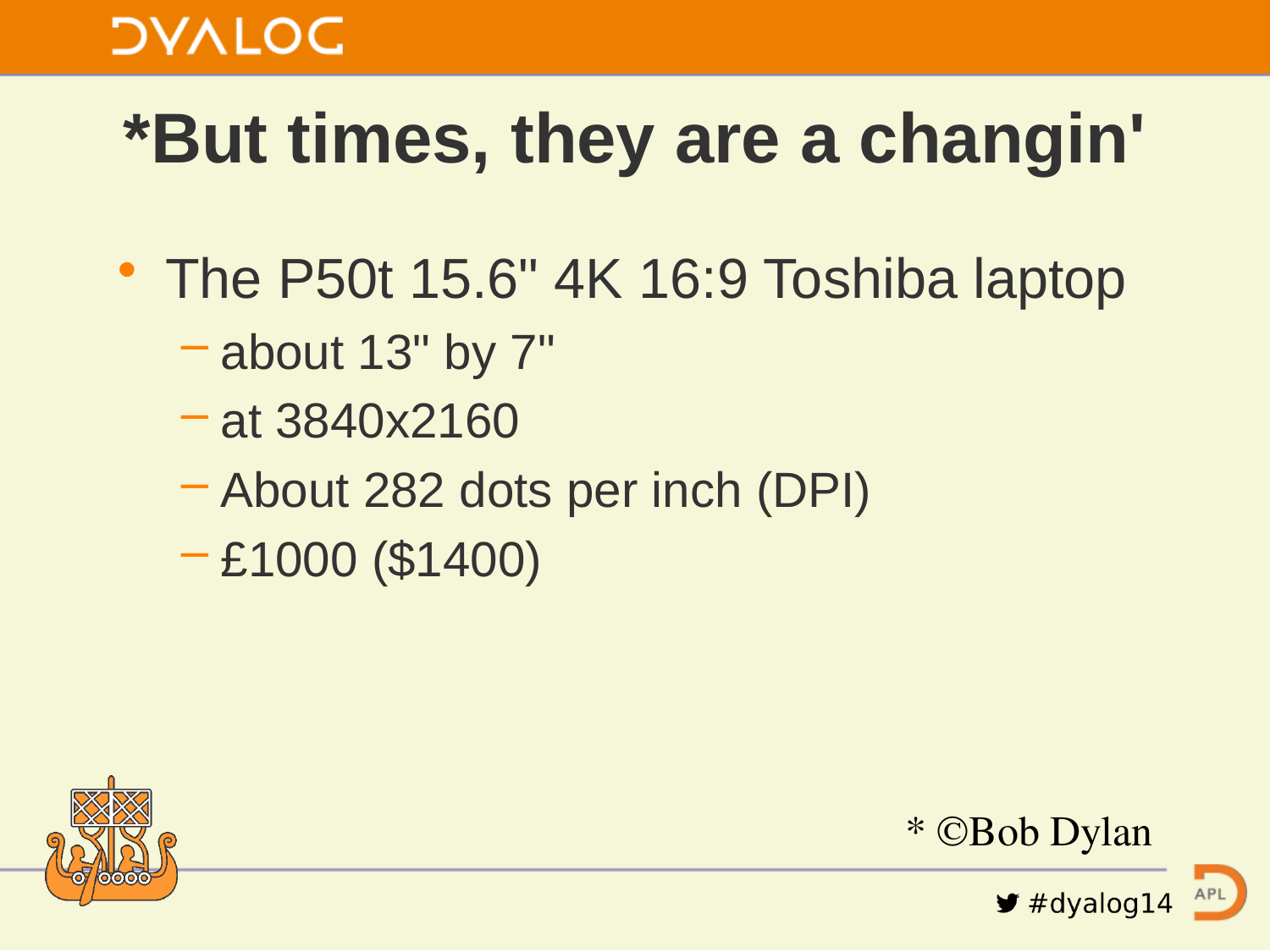

# *But times, they are a changin'
The P50t 15.6" 4K 16:9 Toshiba laptop
about 13" by 7"
at 3840x2160
About 282 dots per inch (DPI)
£1000 ($1400)

* ©Bob Dylan